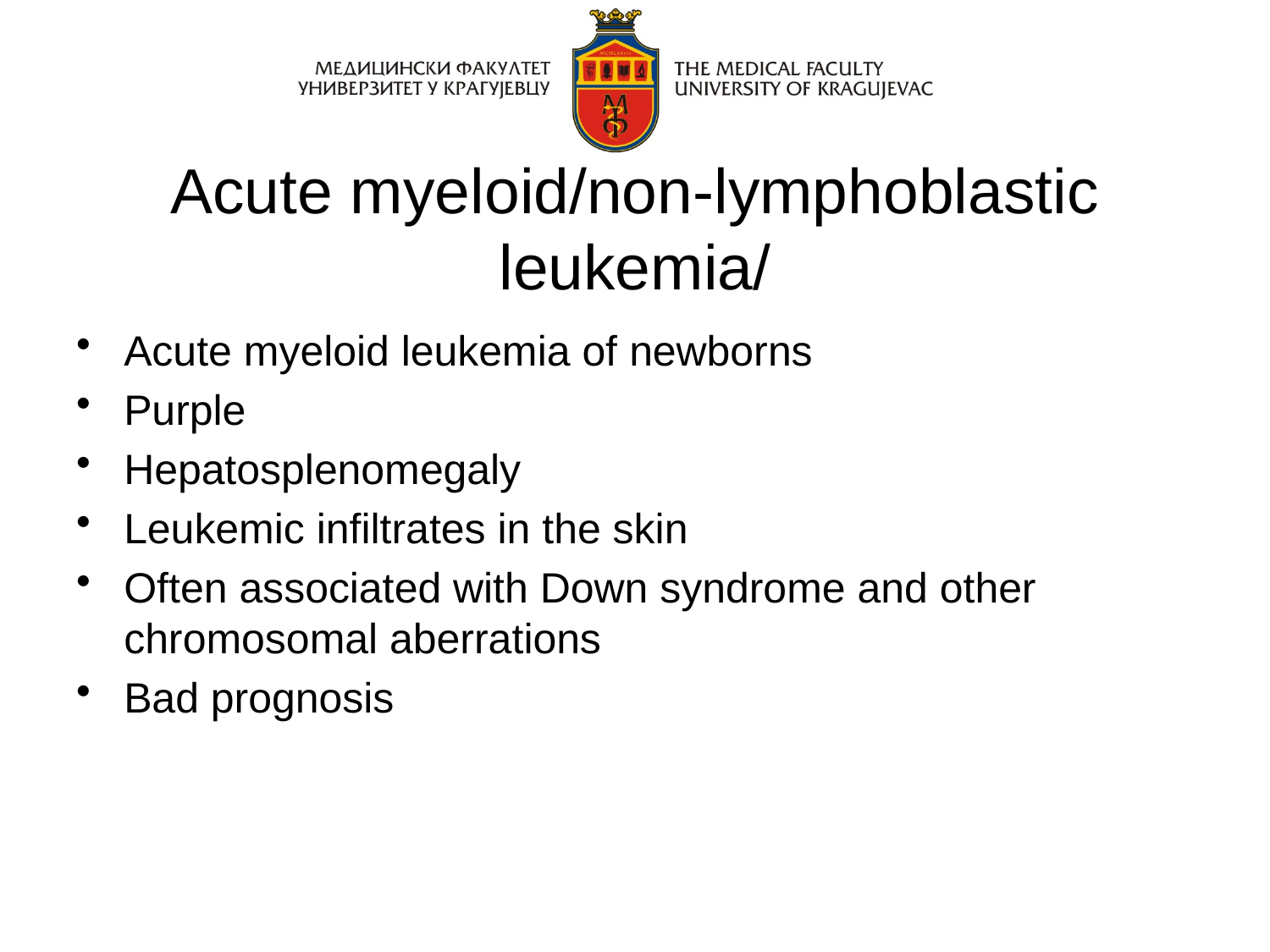

# Acute myeloid/non-lymphoblastic leukemia/
Acute myeloid leukemia of newborns
Purple
Hepatosplenomegaly
Leukemic infiltrates in the skin
Often associated with Down syndrome and other chromosomal aberrations
Bad prognosis